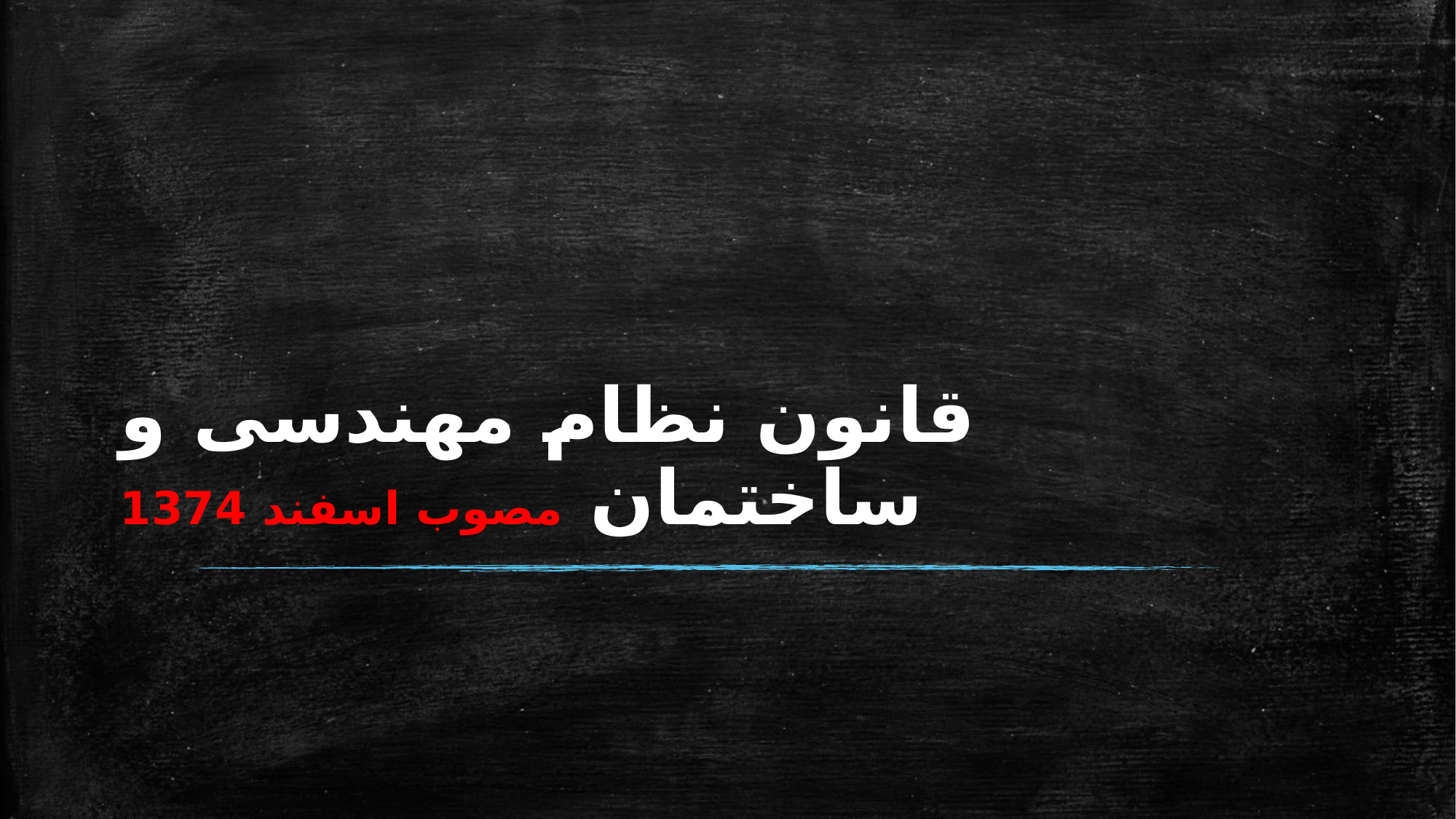

# قانون نظام مهندسی و ساختمان مصوب اسفند 1374